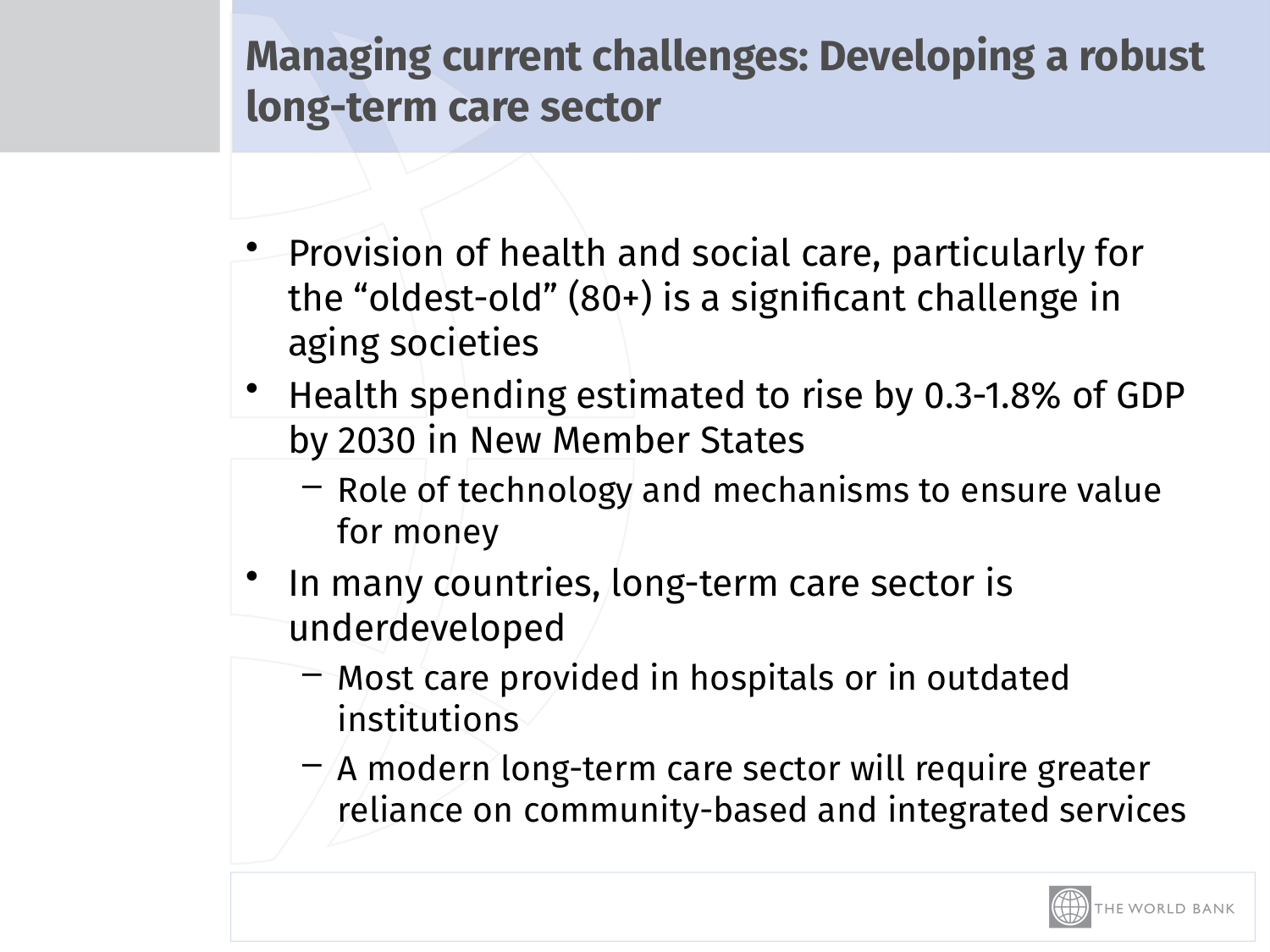

# Managing current challenges: Developing a robust long-term care sector
Provision of health and social care, particularly for the “oldest-old” (80+) is a significant challenge in aging societies
Health spending estimated to rise by 0.3-1.8% of GDP by 2030 in New Member States
Role of technology and mechanisms to ensure value for money
In many countries, long-term care sector is underdeveloped
Most care provided in hospitals or in outdated institutions
A modern long-term care sector will require greater reliance on community-based and integrated services